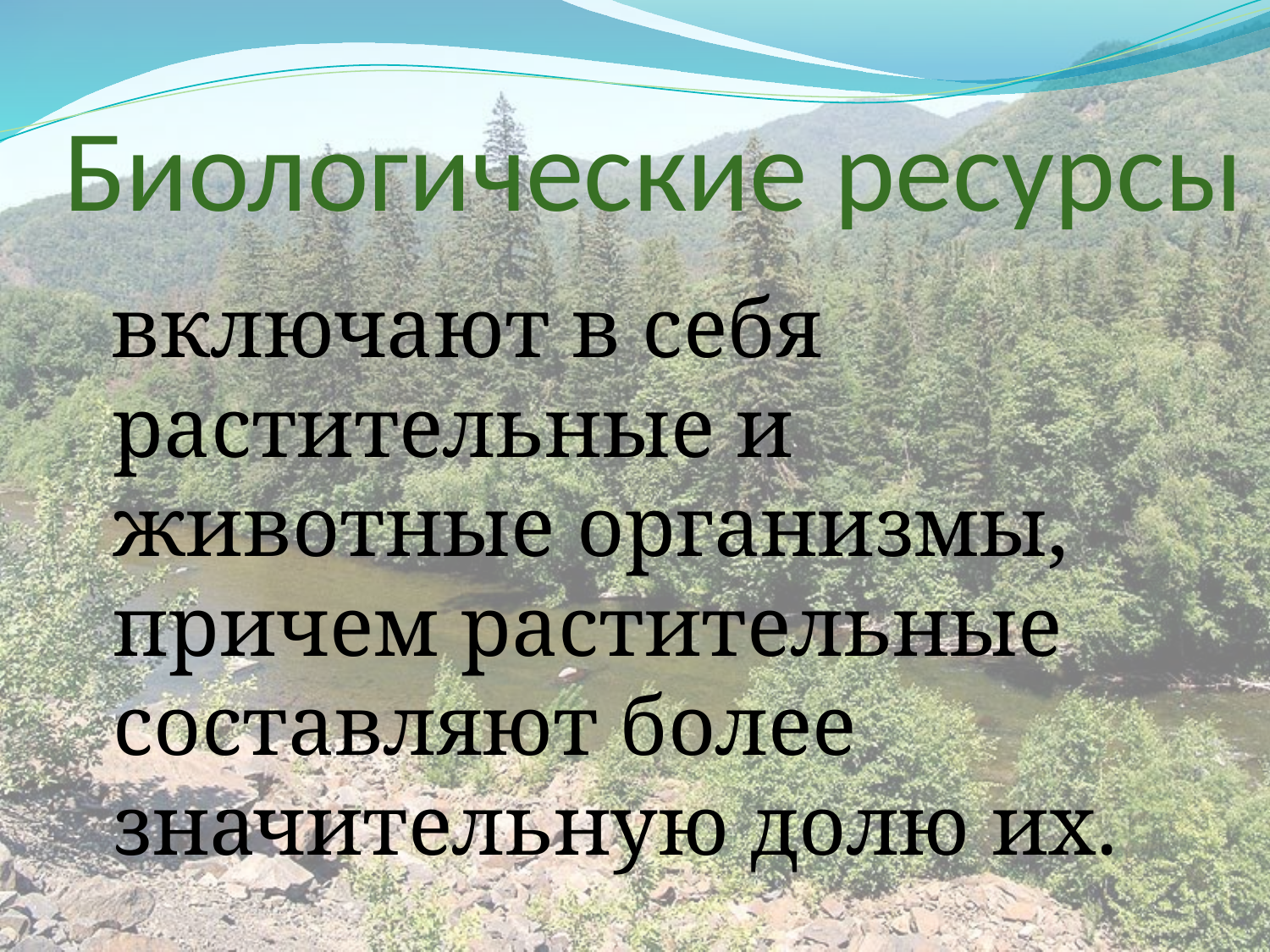

# Биологические ресурсы
   включают в себя растительные и животные организмы, причем растительные составляют более значительную долю их.